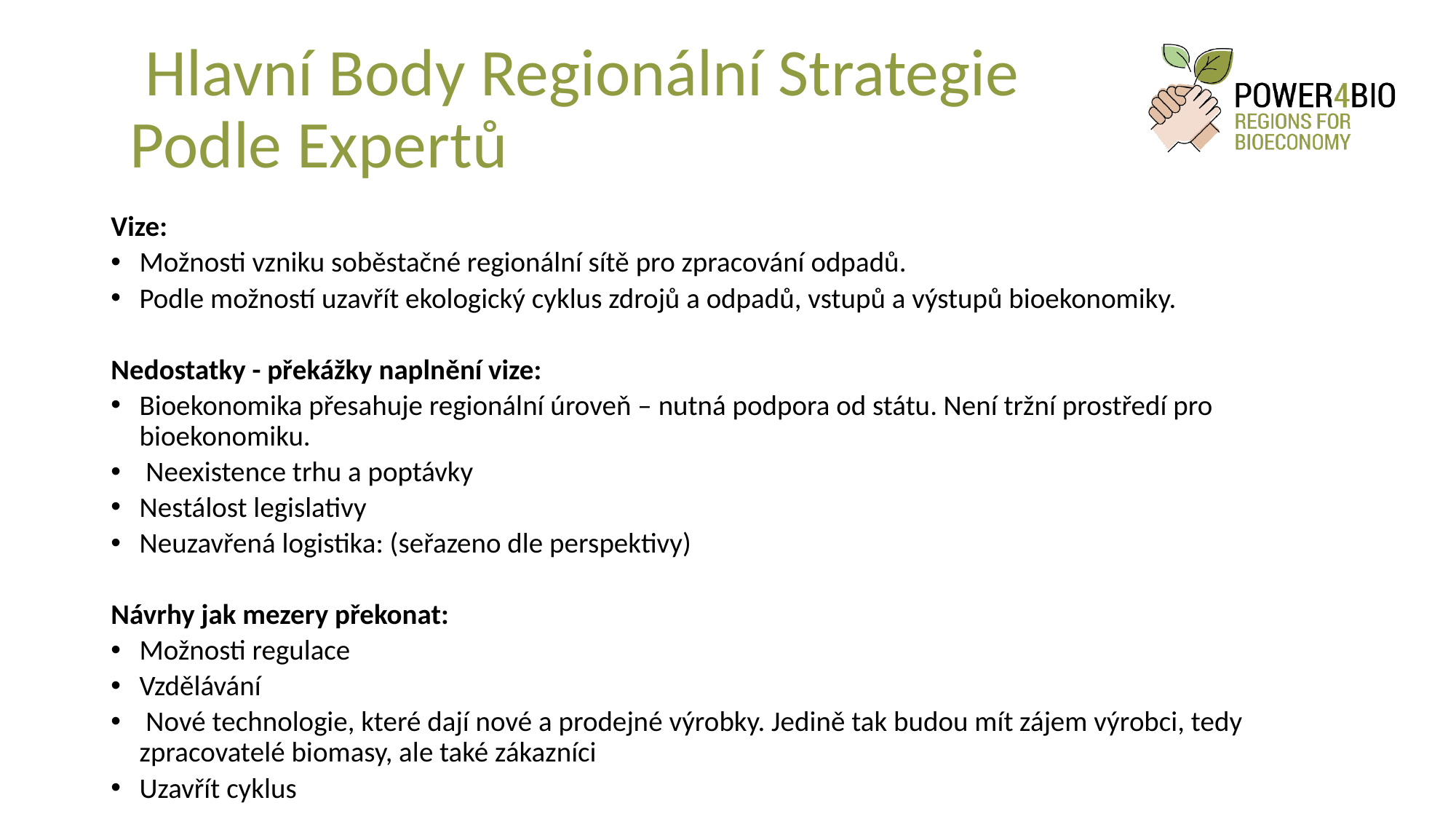

# Hlavní Body Regionální Strategie Podle Expertů

Vize:
Možnosti vzniku soběstačné regionální sítě pro zpracování odpadů.
Podle možností uzavřít ekologický cyklus zdrojů a odpadů, vstupů a výstupů bioekonomiky.

Nedostatky - překážky naplnění vize:
Bioekonomika přesahuje regionální úroveň – nutná podpora od státu. Není tržní prostředí pro bioekonomiku.
 Neexistence trhu a poptávky
Nestálost legislativy
Neuzavřená logistika: (seřazeno dle perspektivy)

Návrhy jak mezery překonat:
Možnosti regulace
Vzdělávání
 Nové technologie, které dají nové a prodejné výrobky. Jedině tak budou mít zájem výrobci, tedy zpracovatelé biomasy, ale také zákazníci
Uzavřít cyklus